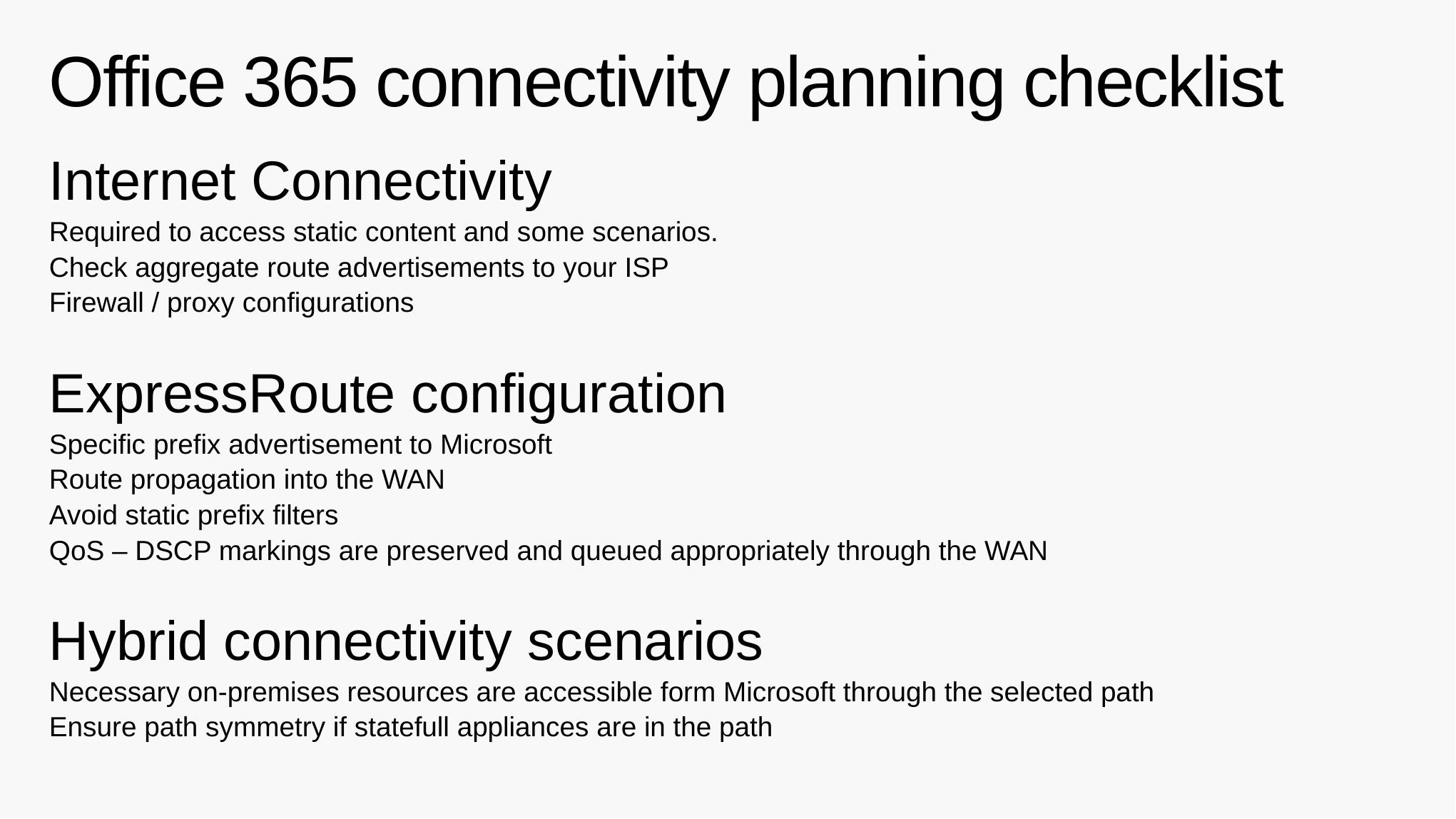

# Office 365 connectivity planning checklist
Internet Connectivity
Required to access static content and some scenarios.
Check aggregate route advertisements to your ISP
Firewall / proxy configurations

ExpressRoute configuration
Specific prefix advertisement to Microsoft
Route propagation into the WAN
Avoid static prefix filters
QoS – DSCP markings are preserved and queued appropriately through the WAN

Hybrid connectivity scenarios
Necessary on-premises resources are accessible form Microsoft through the selected path
Ensure path symmetry if statefull appliances are in the path